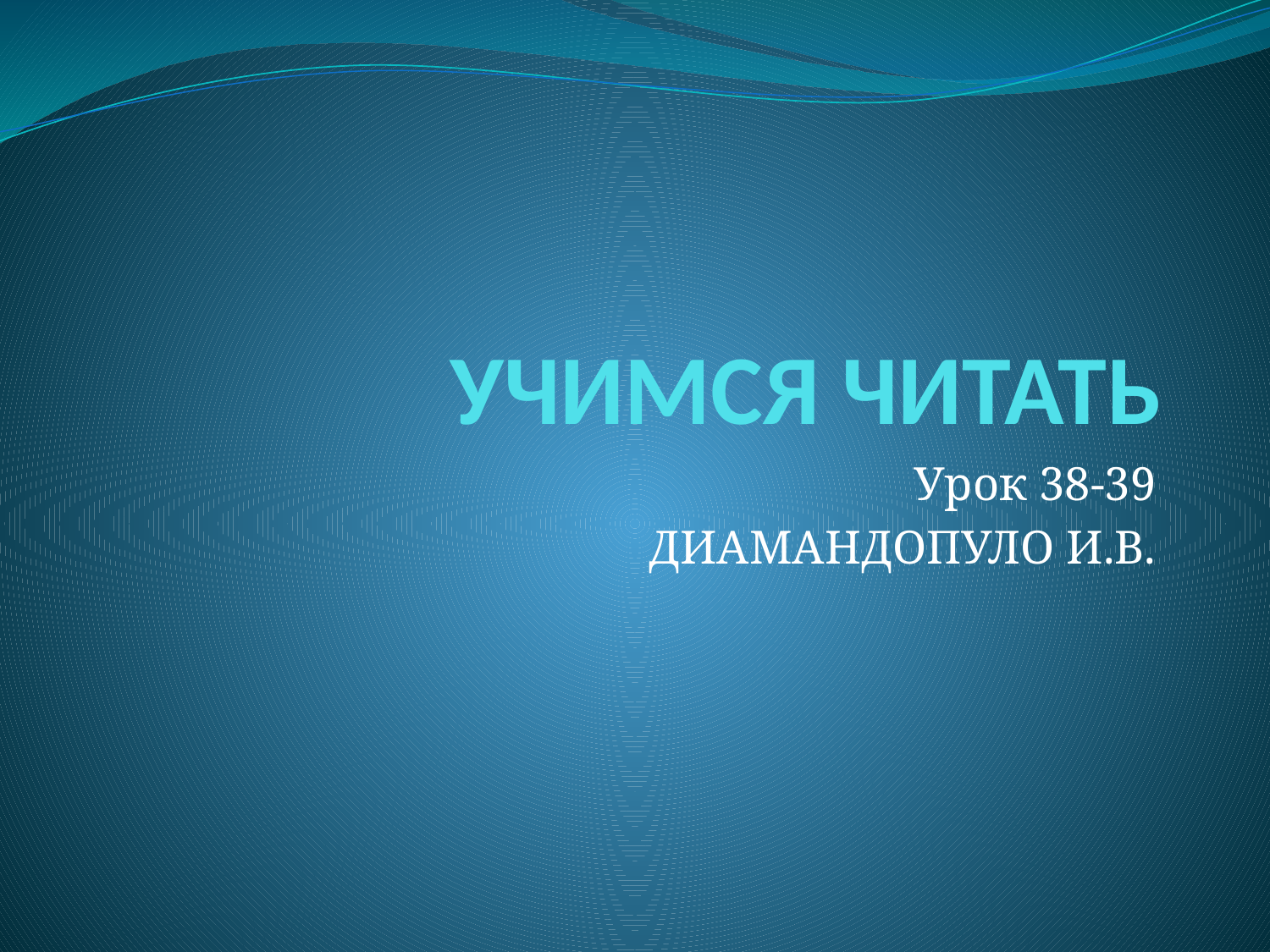

# УЧИМСЯ ЧИТАТЬ
Урок 38-39
ДИАМАНДОПУЛО И.В.